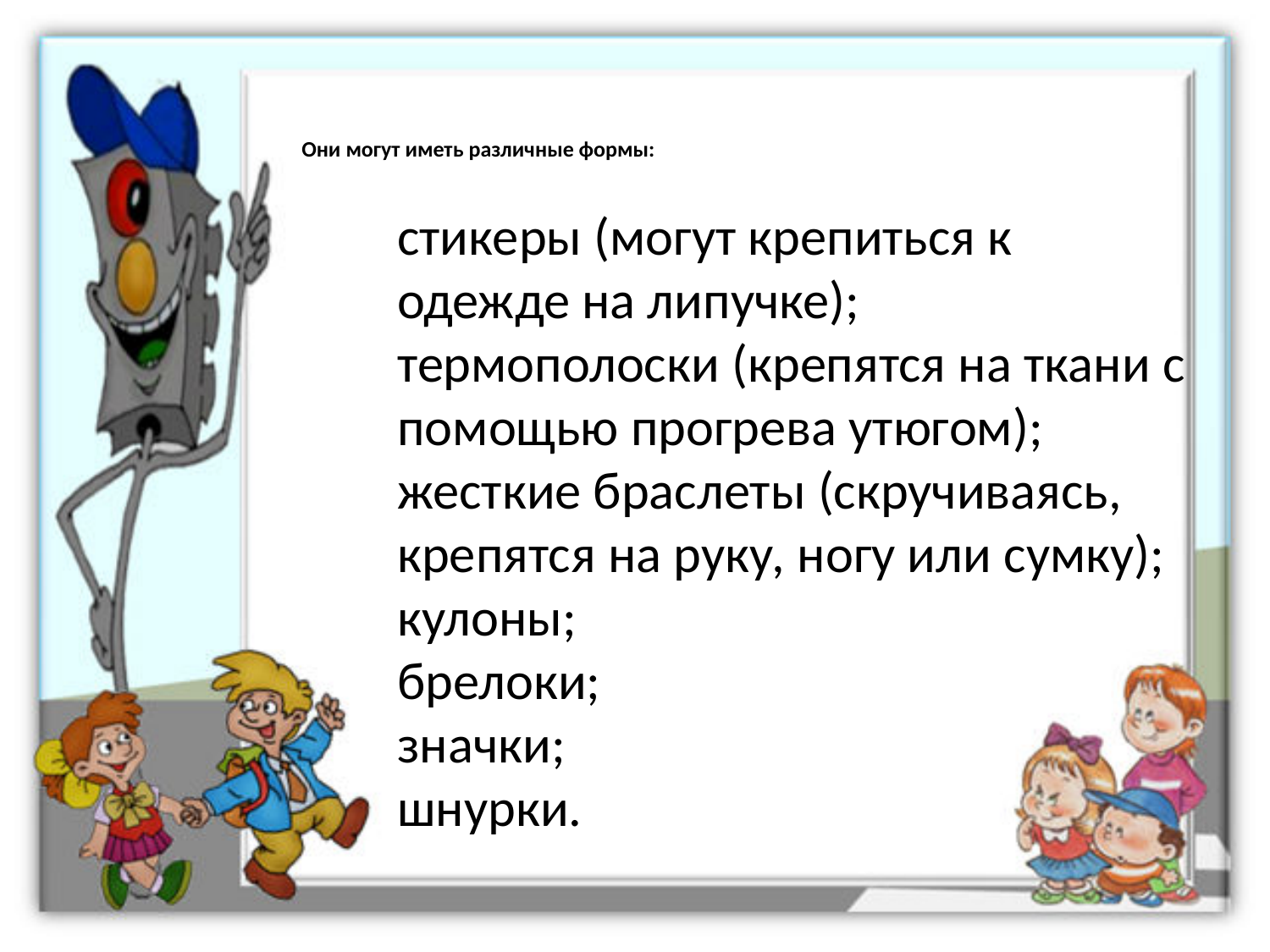

# Они могут иметь различные формы:
стикеры (могут крепиться к одежде на липучке);
термополоски (крепятся на ткани с помощью прогрева утюгом);
жесткие браслеты (скручиваясь, крепятся на руку, ногу или сумку);
кулоны;
брелоки;
значки;
шнурки.